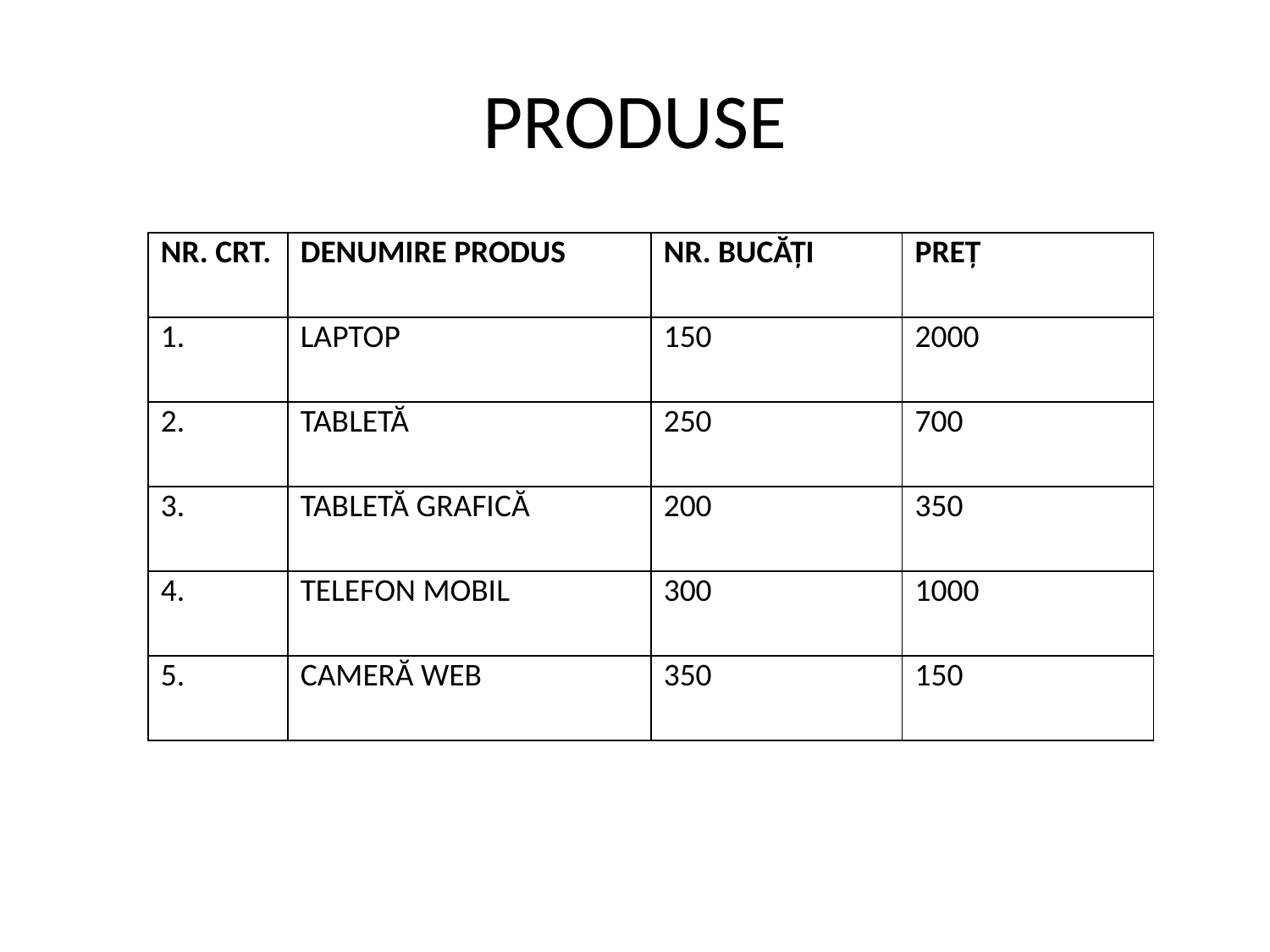

# PRODUSE
| NR. CRT. | DENUMIRE PRODUS | NR. BUCĂȚI | PREȚ |
| --- | --- | --- | --- |
| 1. | LAPTOP | 150 | 2000 |
| 2. | TABLETĂ | 250 | 700 |
| 3. | TABLETĂ GRAFICĂ | 200 | 350 |
| 4. | TELEFON MOBIL | 300 | 1000 |
| 5. | CAMERĂ WEB | 350 | 150 |